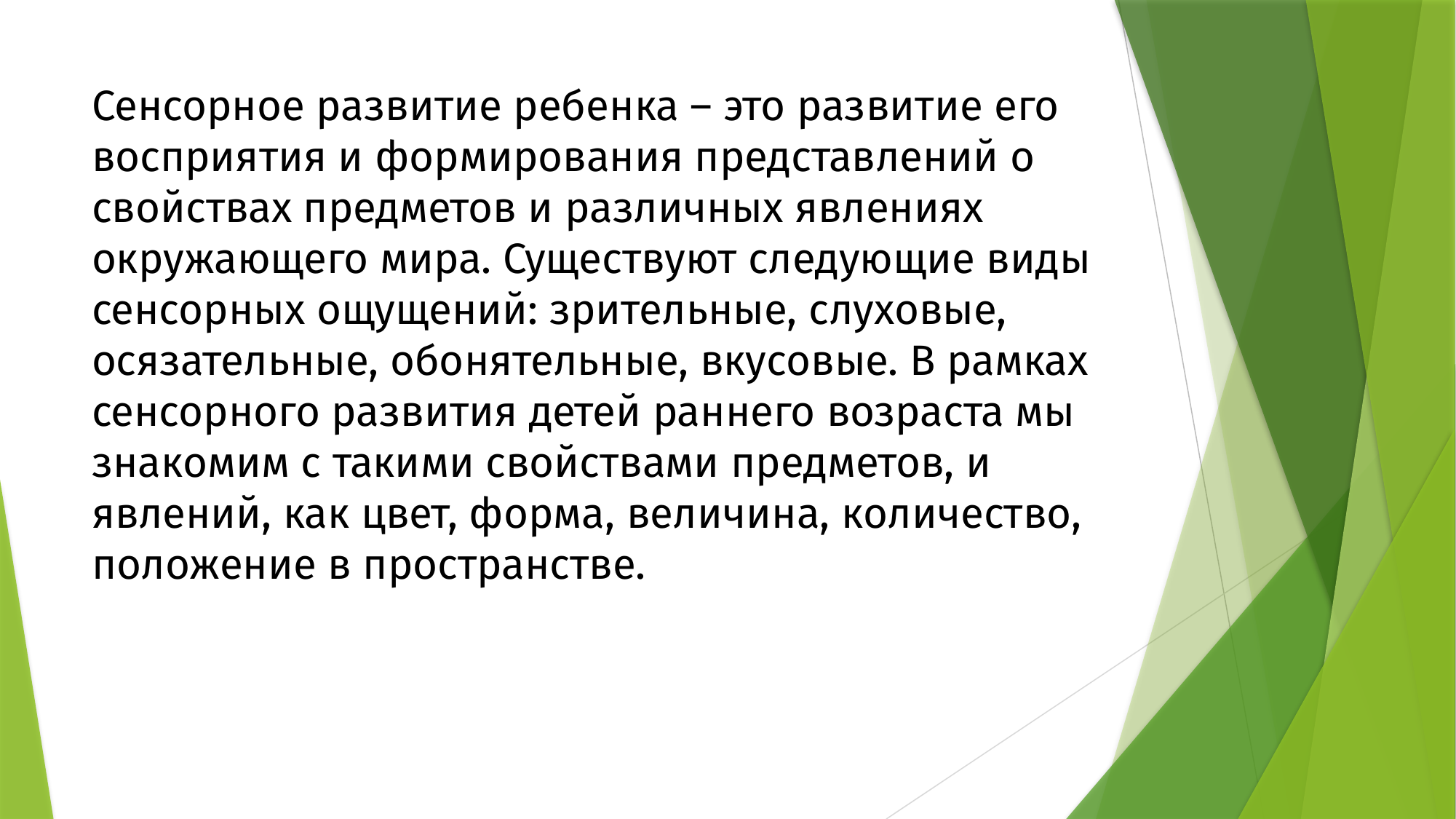

# Сенсорное развитие ребенка – это развитие его восприятия и формирования представлений о свойствах предметов и различных явлениях окружающего мира. Существуют следующие виды сенсорных ощущений: зрительные, слуховые, осязательные, обонятельные, вкусовые. В рамках сенсорного развития детей раннего возраста мы знакомим с такими свойствами предметов, и явлений, как цвет, форма, величина, количество, положение в пространстве.